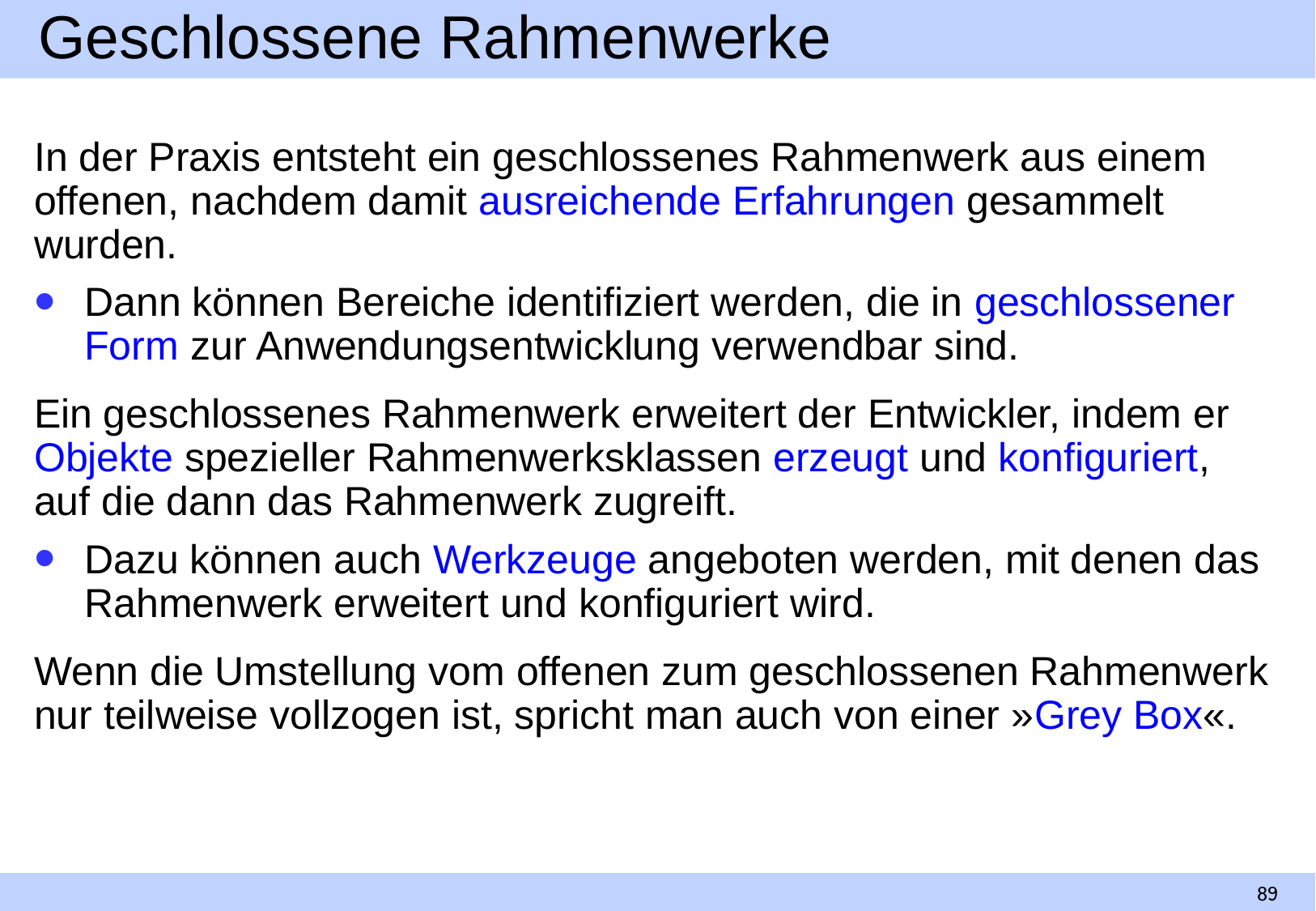

# Geschlossene Rahmenwerke
In der Praxis entsteht ein geschlossenes Rahmenwerk aus einem offenen, nachdem damit ausreichende Erfahrungen gesammelt wurden.
Dann können Bereiche identifiziert werden, die in geschlossener Form zur Anwendungsentwicklung verwendbar sind.
Ein geschlossenes Rahmenwerk erweitert der Entwickler, indem er Objekte spezieller Rahmenwerksklassen erzeugt und konfiguriert, auf die dann das Rahmenwerk zugreift.
Dazu können auch Werkzeuge angeboten werden, mit denen das Rahmenwerk erweitert und konfiguriert wird.
Wenn die Umstellung vom offenen zum geschlossenen Rahmenwerk nur teilweise vollzogen ist, spricht man auch von einer »Grey Box«.
89